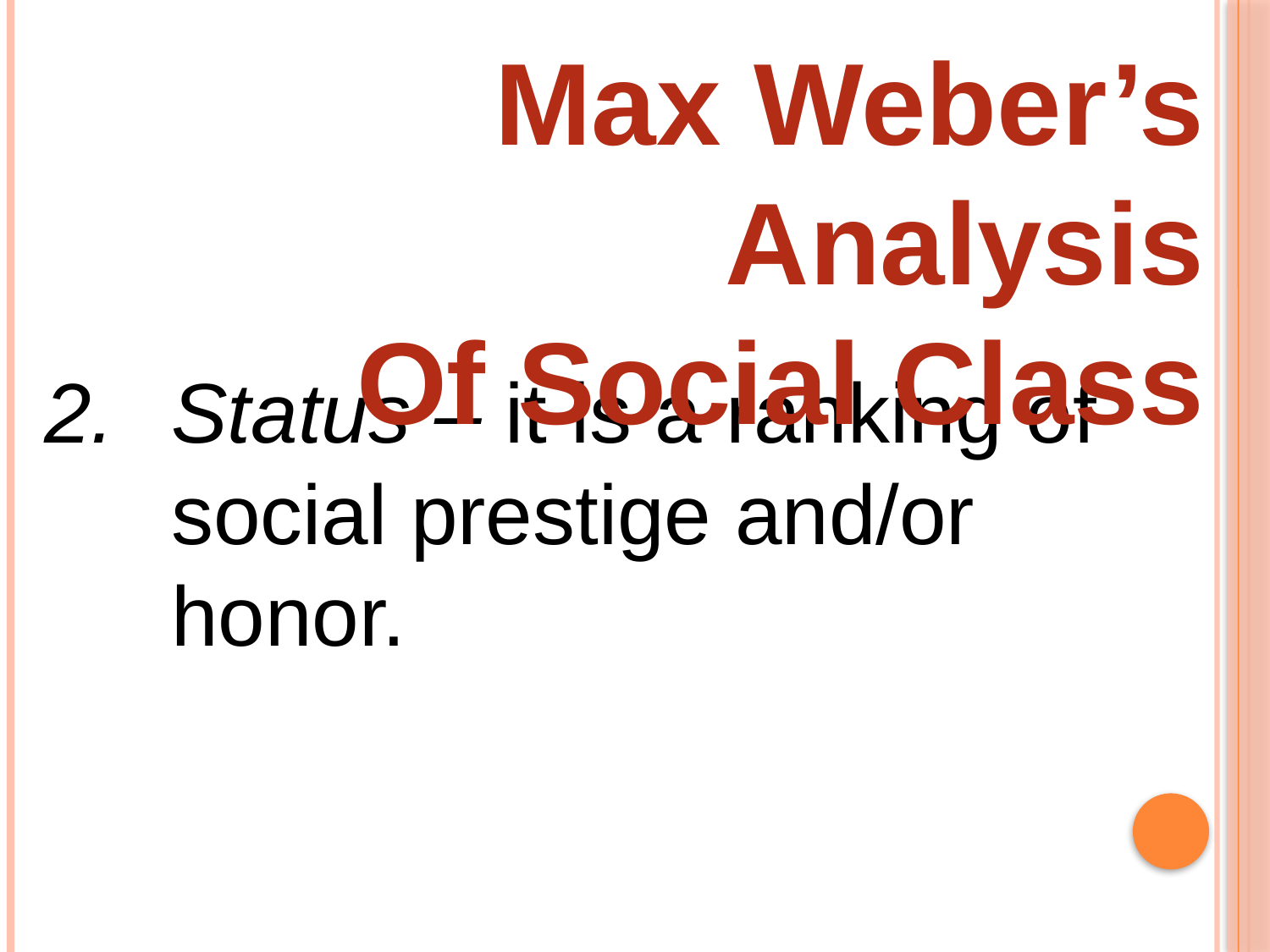

Max Weber’s Analysis
Of Social Class
Status – it is a ranking of social prestige and/or honor.